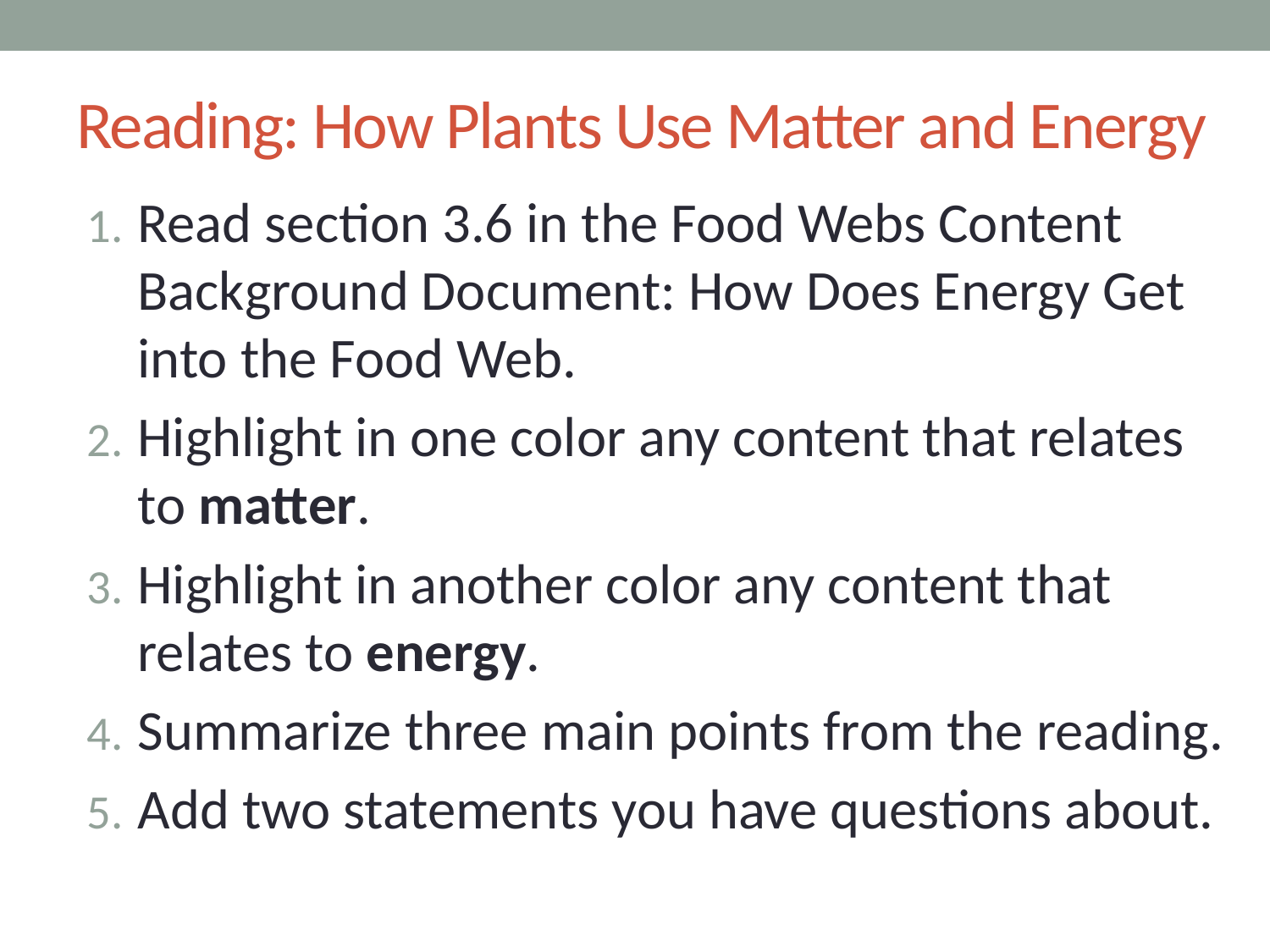

# Reading: How Plants Use Matter and Energy
Read section 3.6 in the Food Webs Content Background Document: How Does Energy Get into the Food Web.
Highlight in one color any content that relates to matter.
Highlight in another color any content that relates to energy.
Summarize three main points from the reading.
Add two statements you have questions about.